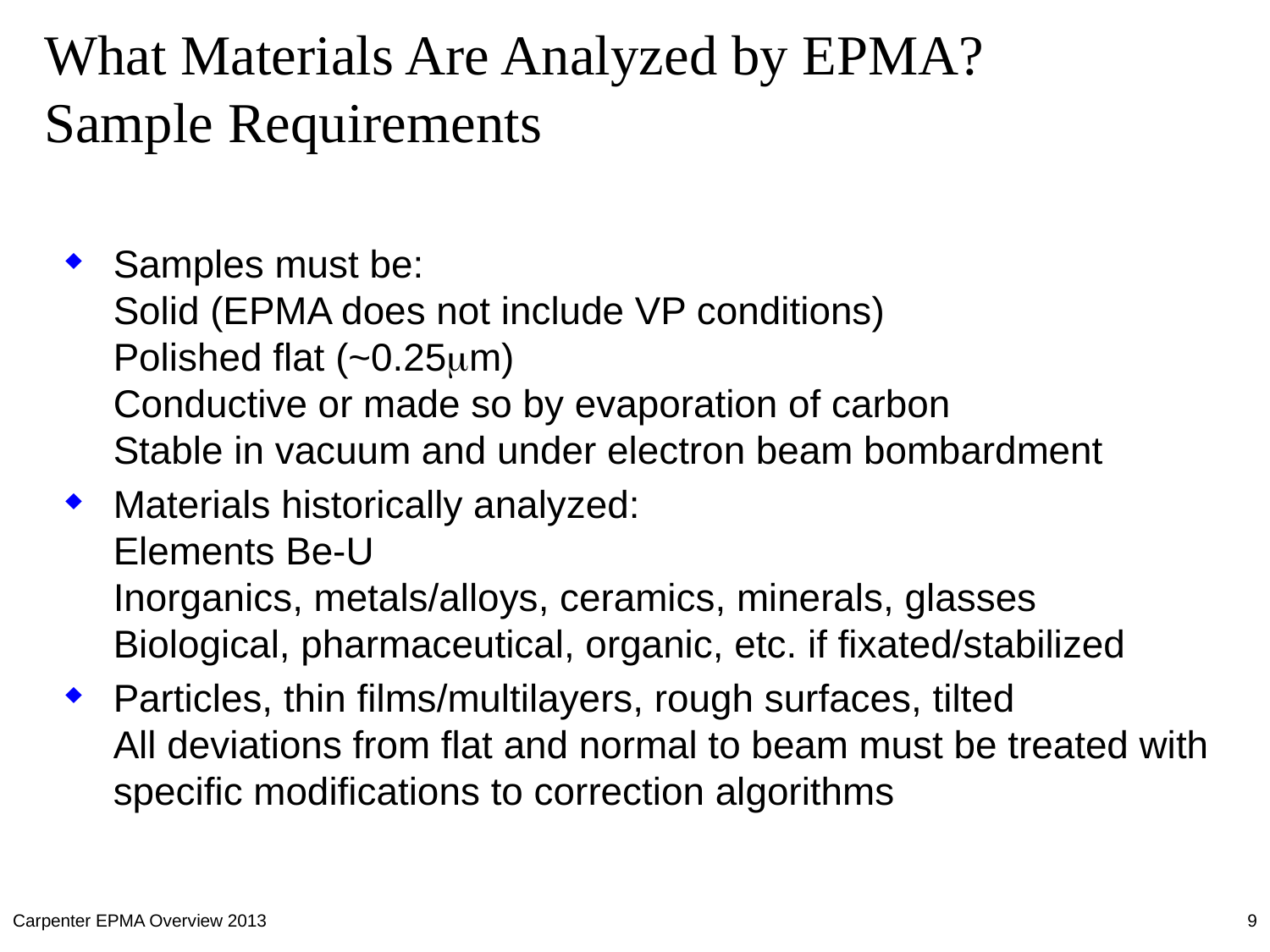

# What Materials Are Analyzed by EPMA? Sample Requirements
Samples must be:
Solid (EPMA does not include VP conditions)
Polished flat (~0.25μm)
Conductive or made so by evaporation of carbon
Stable in vacuum and under electron beam bombardment
Materials historically analyzed:
Elements Be-U
Inorganics, metals/alloys, ceramics, minerals, glasses
Biological, pharmaceutical, organic, etc. if fixated/stabilized
Particles, thin films/multilayers, rough surfaces, tilted
All deviations from flat and normal to beam must be treated with specific modifications to correction algorithms
Carpenter EPMA Overview 2013
9